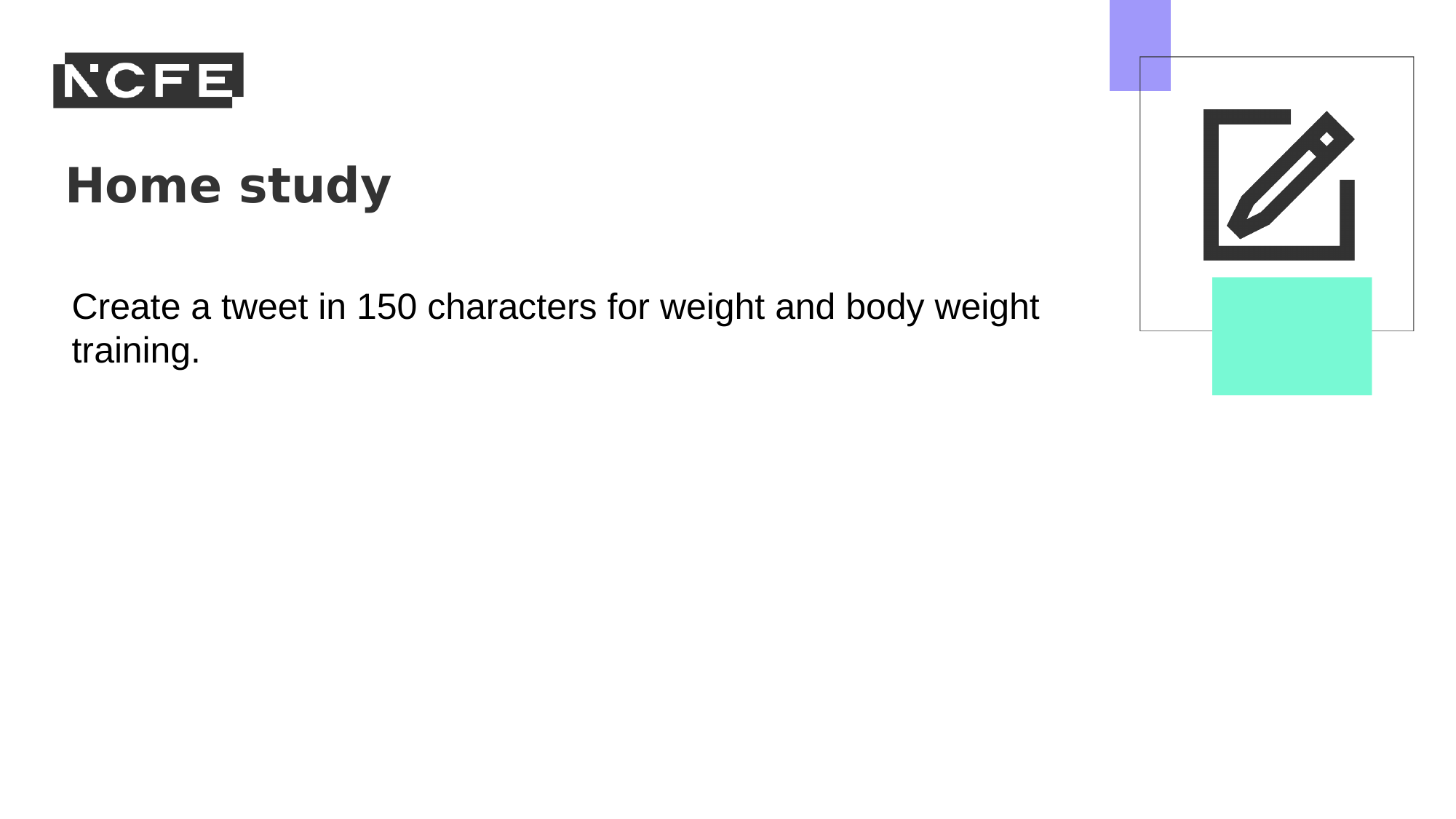

Create a tweet in 150 characters for weight and body weight training.